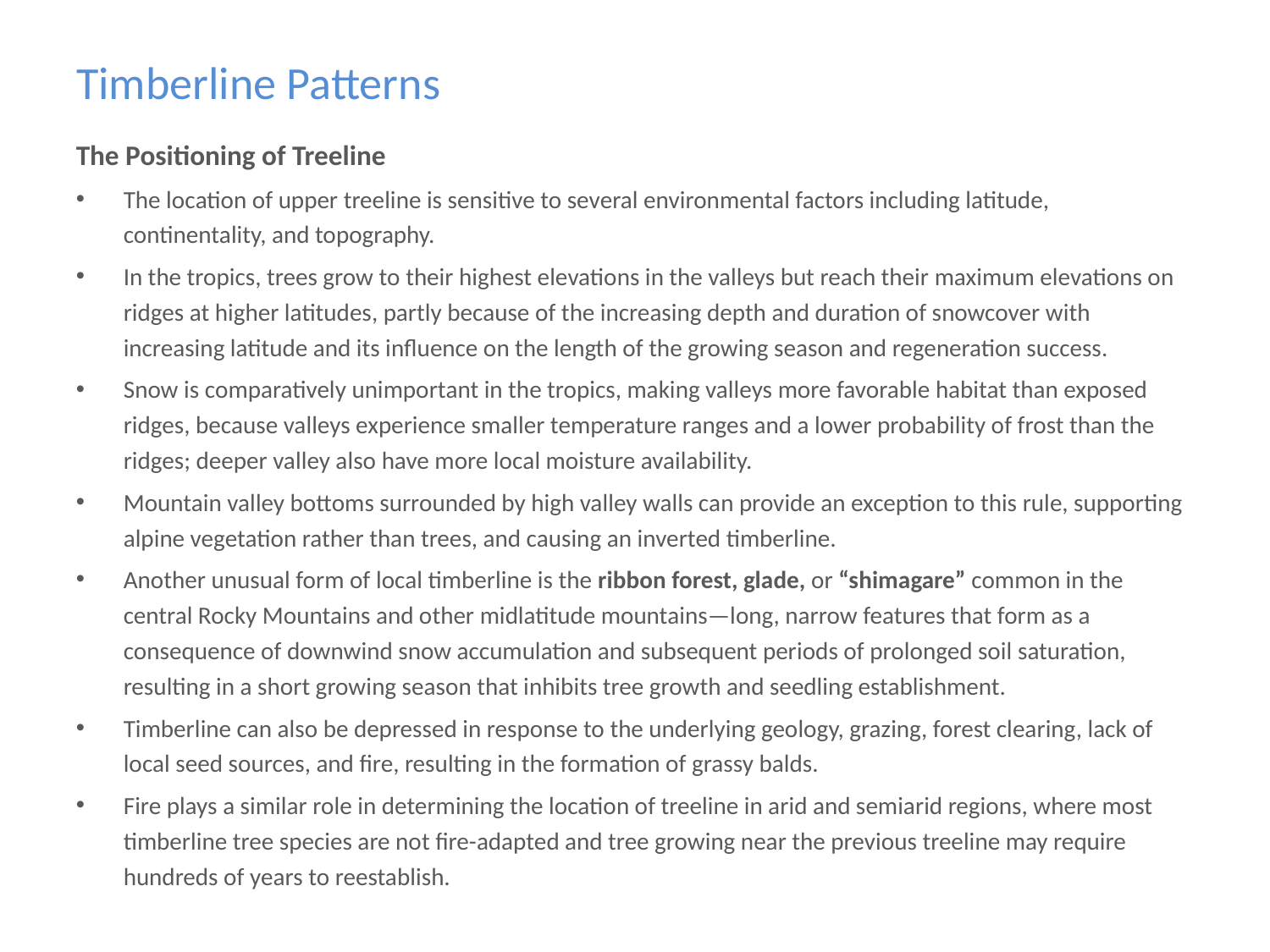

# Timberline Patterns
The Positioning of Treeline
The location of upper treeline is sensitive to several environmental factors including latitude, continentality, and topography.
In the tropics, trees grow to their highest elevations in the valleys but reach their maximum elevations on ridges at higher latitudes, partly because of the increasing depth and duration of snowcover with increasing latitude and its influence on the length of the growing season and regeneration success.
Snow is comparatively unimportant in the tropics, making valleys more favorable habitat than exposed ridges, because valleys experience smaller temperature ranges and a lower probability of frost than the ridges; deeper valley also have more local moisture availability.
Mountain valley bottoms surrounded by high valley walls can provide an exception to this rule, supporting alpine vegetation rather than trees, and causing an inverted timberline.
Another unusual form of local timberline is the ribbon forest, glade, or “shimagare” common in the central Rocky Mountains and other midlatitude mountains—long, narrow features that form as a consequence of downwind snow accumulation and subsequent periods of prolonged soil saturation, resulting in a short growing season that inhibits tree growth and seedling establishment.
Timberline can also be depressed in response to the underlying geology, grazing, forest clearing, lack of local seed sources, and fire, resulting in the formation of grassy balds.
Fire plays a similar role in determining the location of treeline in arid and semiarid regions, where most timberline tree species are not fire-adapted and tree growing near the previous treeline may require hundreds of years to reestablish.